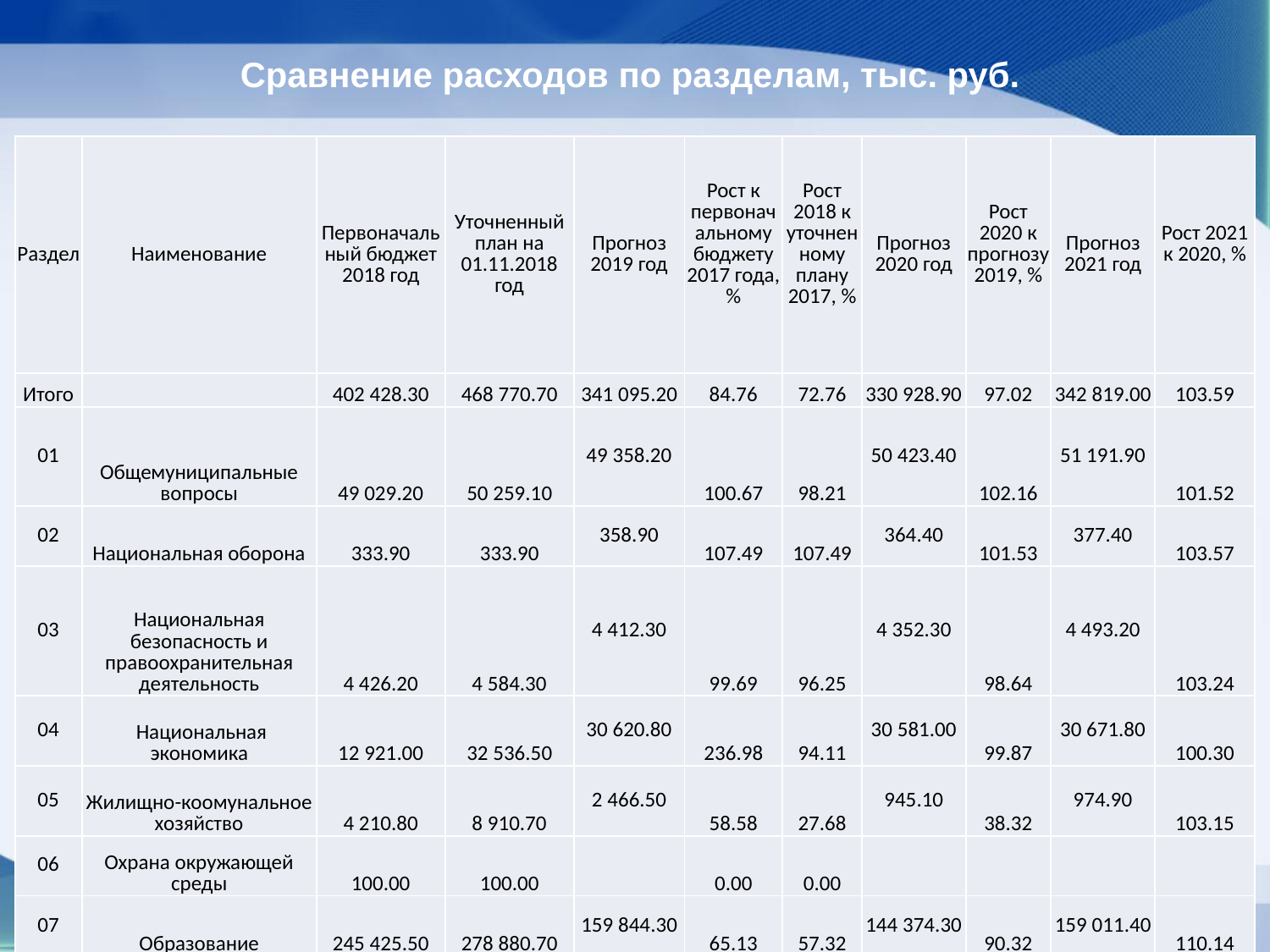

Сравнение расходов по разделам, тыс. руб.
| Раздел | Наименование | Первоначальный бюджет 2018 год | Уточненный план на 01.11.2018 год | Прогноз 2019 год | Рост к первоначальному бюджету 2017 года, % | Рост 2018 к уточненному плану 2017, % | Прогноз 2020 год | Рост 2020 к прогнозу 2019, % | Прогноз 2021 год | Рост 2021 к 2020, % |
| --- | --- | --- | --- | --- | --- | --- | --- | --- | --- | --- |
| Итого |  | 402 428.30 | 468 770.70 | 341 095.20 | 84.76 | 72.76 | 330 928.90 | 97.02 | 342 819.00 | 103.59 |
| 01 | Общемуниципальные вопросы | 49 029.20 | 50 259.10 | 49 358.20 | 100.67 | 98.21 | 50 423.40 | 102.16 | 51 191.90 | 101.52 |
| 02 | Национальная оборона | 333.90 | 333.90 | 358.90 | 107.49 | 107.49 | 364.40 | 101.53 | 377.40 | 103.57 |
| 03 | Национальная безопасность и правоохранительная деятельность | 4 426.20 | 4 584.30 | 4 412.30 | 99.69 | 96.25 | 4 352.30 | 98.64 | 4 493.20 | 103.24 |
| 04 | Национальная экономика | 12 921.00 | 32 536.50 | 30 620.80 | 236.98 | 94.11 | 30 581.00 | 99.87 | 30 671.80 | 100.30 |
| 05 | Жилищно-коомунальное хозяйство | 4 210.80 | 8 910.70 | 2 466.50 | 58.58 | 27.68 | 945.10 | 38.32 | 974.90 | 103.15 |
| 06 | Охрана окружающей среды | 100.00 | 100.00 |  | 0.00 | 0.00 |  |  |  |  |
| 07 | Образование | 245 425.50 | 278 880.70 | 159 844.30 | 65.13 | 57.32 | 144 374.30 | 90.32 | 159 011.40 | 110.14 |